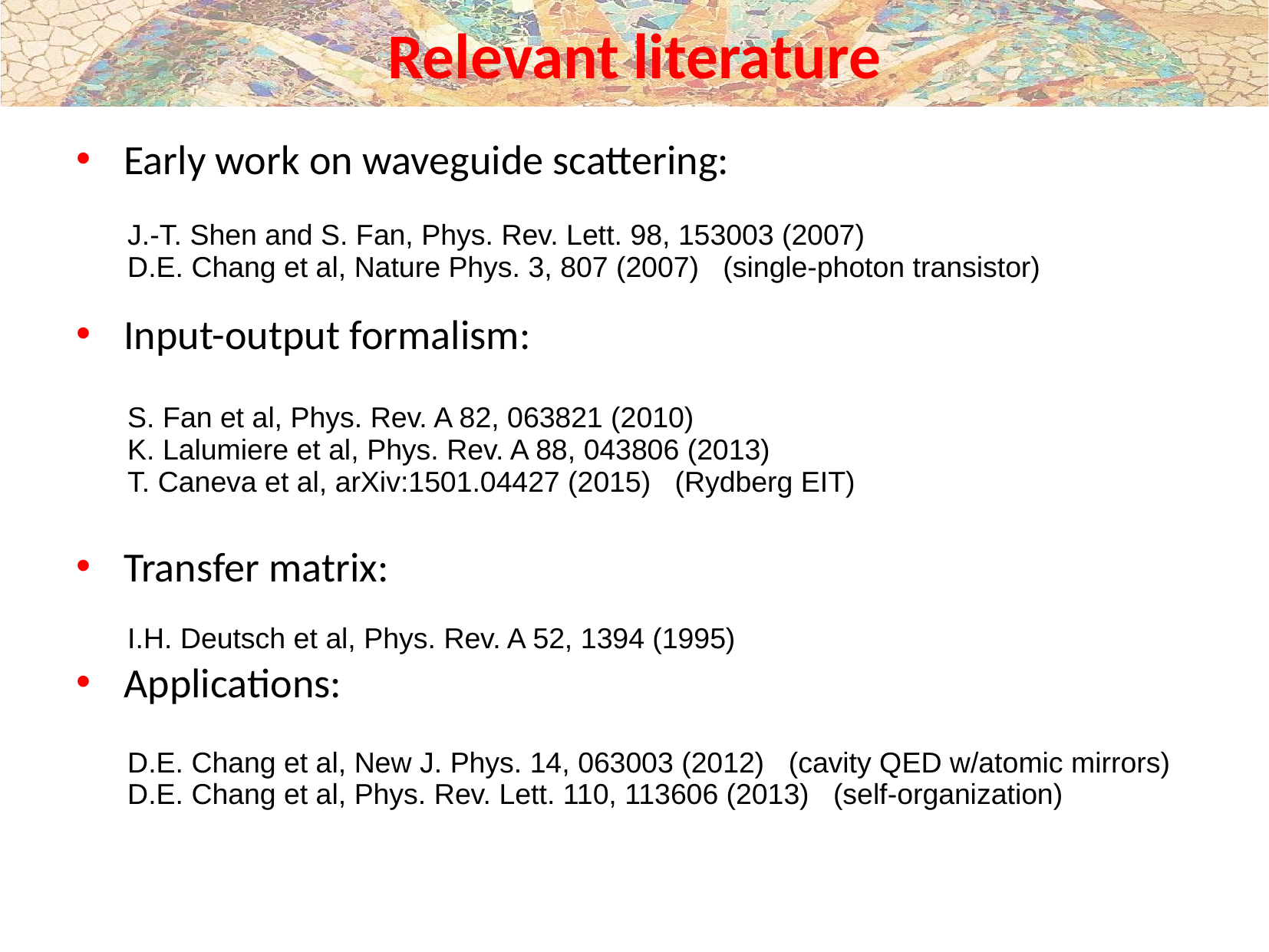

# Relevant literature
Early work on waveguide scattering:

Input-output formalism:

Transfer matrix:

Applications:
J.-T. Shen and S. Fan, Phys. Rev. Lett. 98, 153003 (2007)
D.E. Chang et al, Nature Phys. 3, 807 (2007)   (single-photon transistor)
S. Fan et al, Phys. Rev. A 82, 063821 (2010)
K. Lalumiere et al, Phys. Rev. A 88, 043806 (2013)
T. Caneva et al, arXiv:1501.04427 (2015)   (Rydberg EIT)
I.H. Deutsch et al, Phys. Rev. A 52, 1394 (1995)
D.E. Chang et al, New J. Phys. 14, 063003 (2012)   (cavity QED w/atomic mirrors)
D.E. Chang et al, Phys. Rev. Lett. 110, 113606 (2013)   (self-organization)